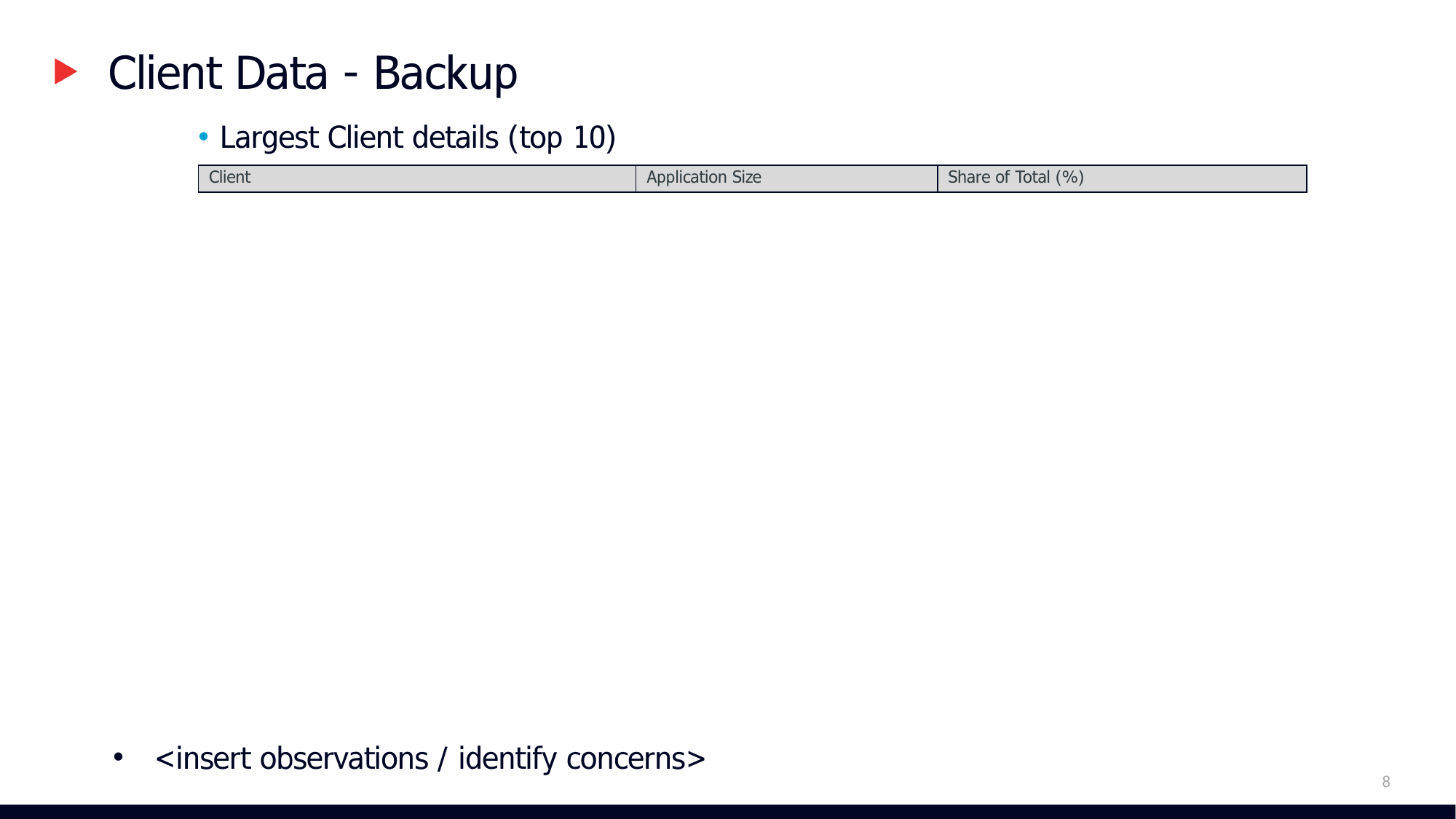

# Client Data - Backup
Largest Client details (top 10)

| Client | Application Size | Share of Total (%) |
| --- | --- | --- |
<insert observations / identify concerns>
8